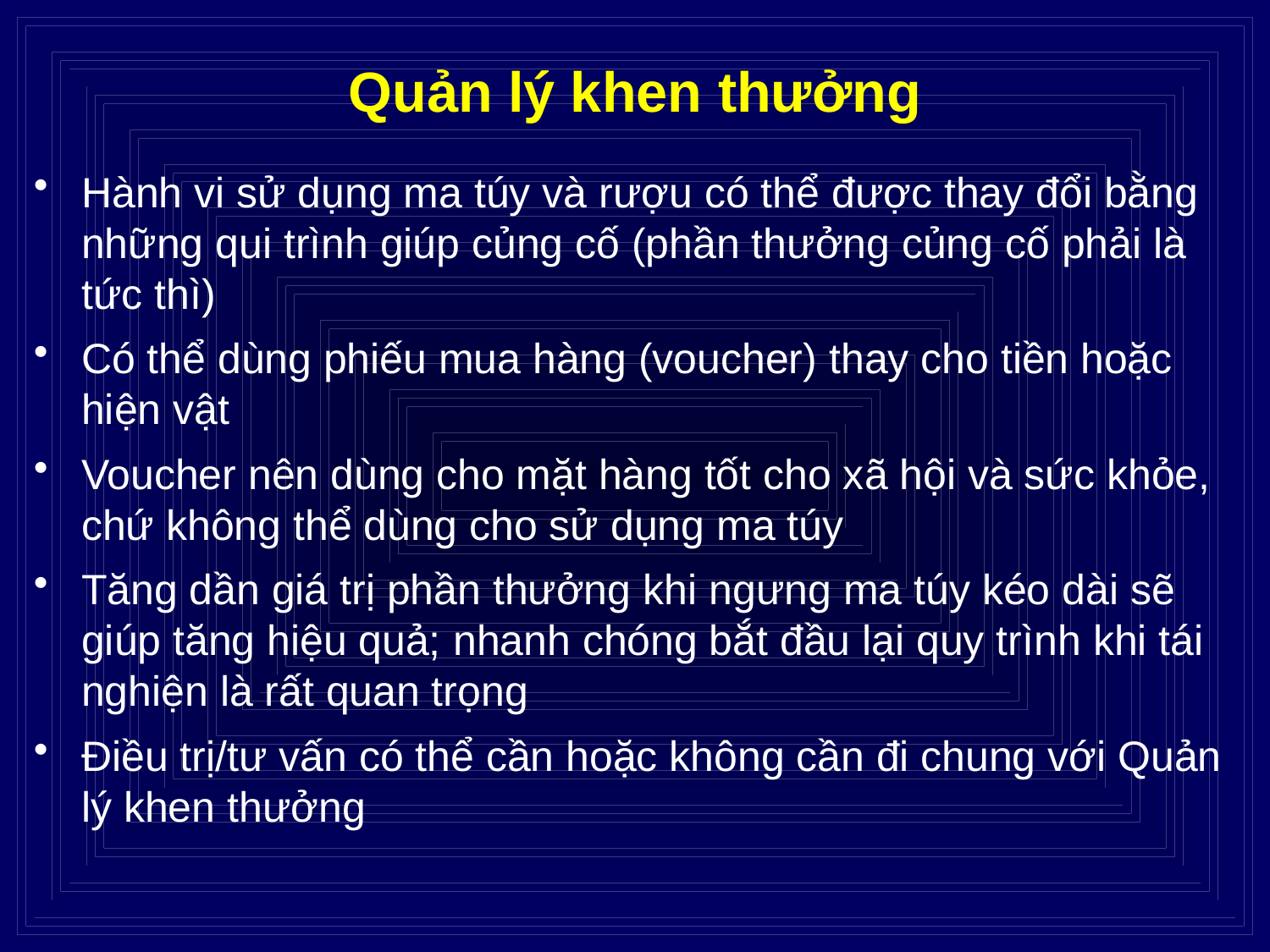

# Quản lý khen thưởng
Hành vi sử dụng ma túy và rượu có thể được thay đổi bằng những qui trình giúp củng cố (phần thưởng củng cố phải là tức thì)
Có thể dùng phiếu mua hàng (voucher) thay cho tiền hoặc hiện vật
Voucher nên dùng cho mặt hàng tốt cho xã hội và sức khỏe, chứ không thể dùng cho sử dụng ma túy
Tăng dần giá trị phần thưởng khi ngưng ma túy kéo dài sẽ giúp tăng hiệu quả; nhanh chóng bắt đầu lại quy trình khi tái nghiện là rất quan trọng
Điều trị/tư vấn có thể cần hoặc không cần đi chung với Quản lý khen thưởng